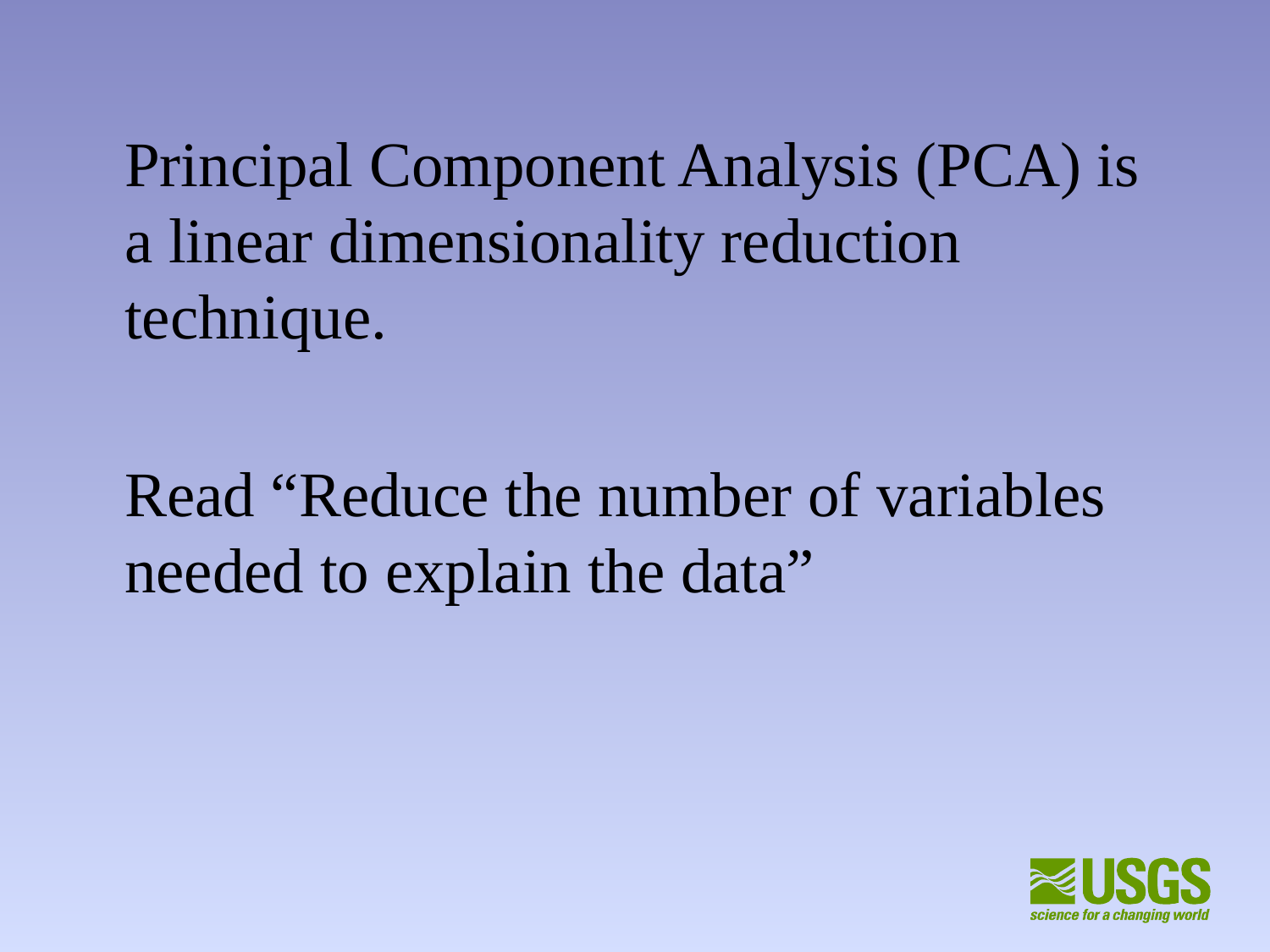

Principal Component Analysis (PCA) is a linear dimensionality reduction technique.

Read “Reduce the number of variables needed to explain the data”